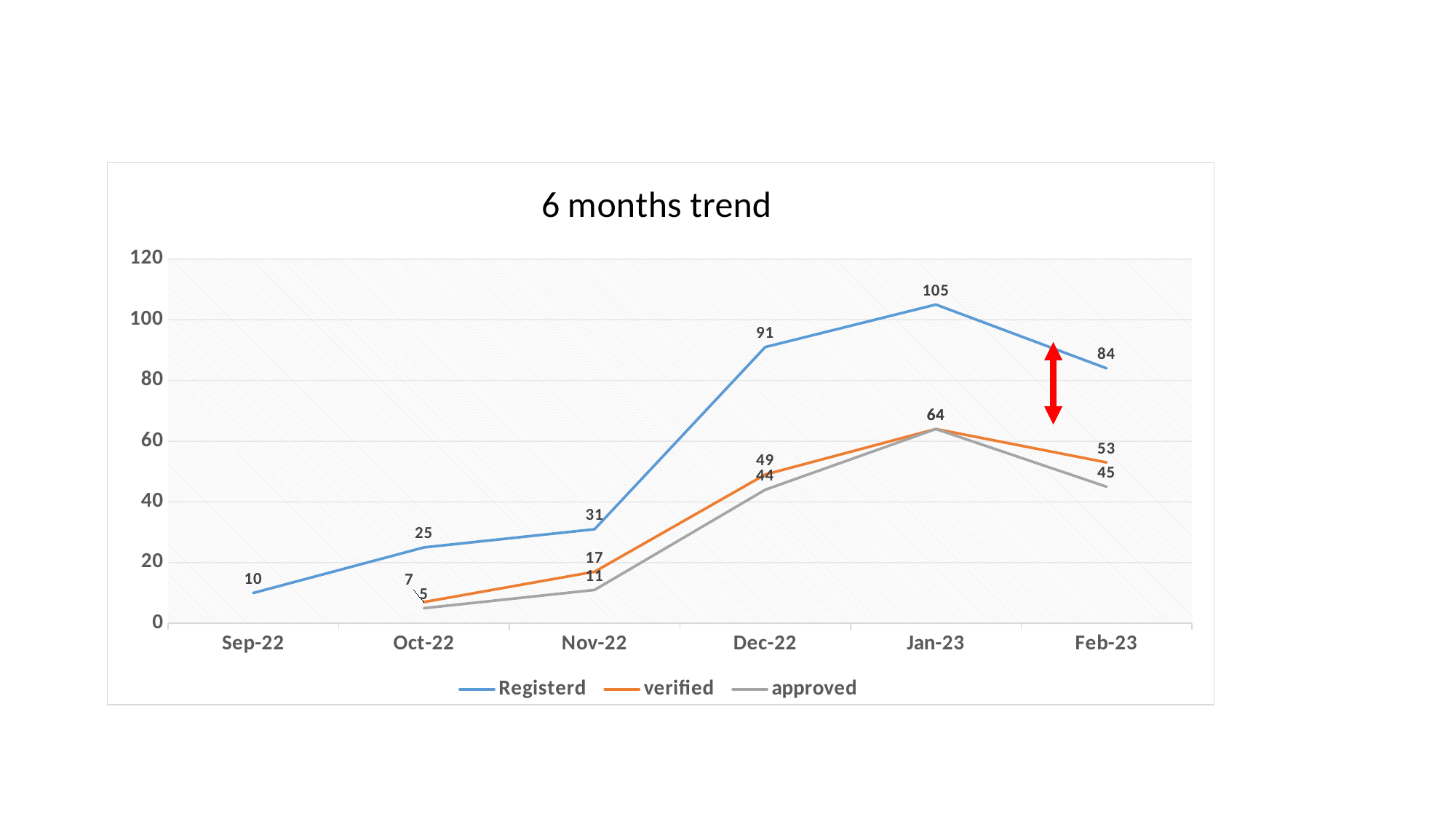

#

### Chart: 6 months trend

| Category | Registerd  | verified  | approved  |
|---|---|---|---|
| 44805 | 10.0 | None | None |
| 44835 | 25.0 | 7.0 | 5.0 |
| 44866 | 31.0 | 17.0 | 11.0 |
| 44896 | 91.0 | 49.0 | 44.0 |
| 44927 | 105.0 | 64.0 | 64.0 |
| 44958 | 84.0 | 53.0 | 45.0 |